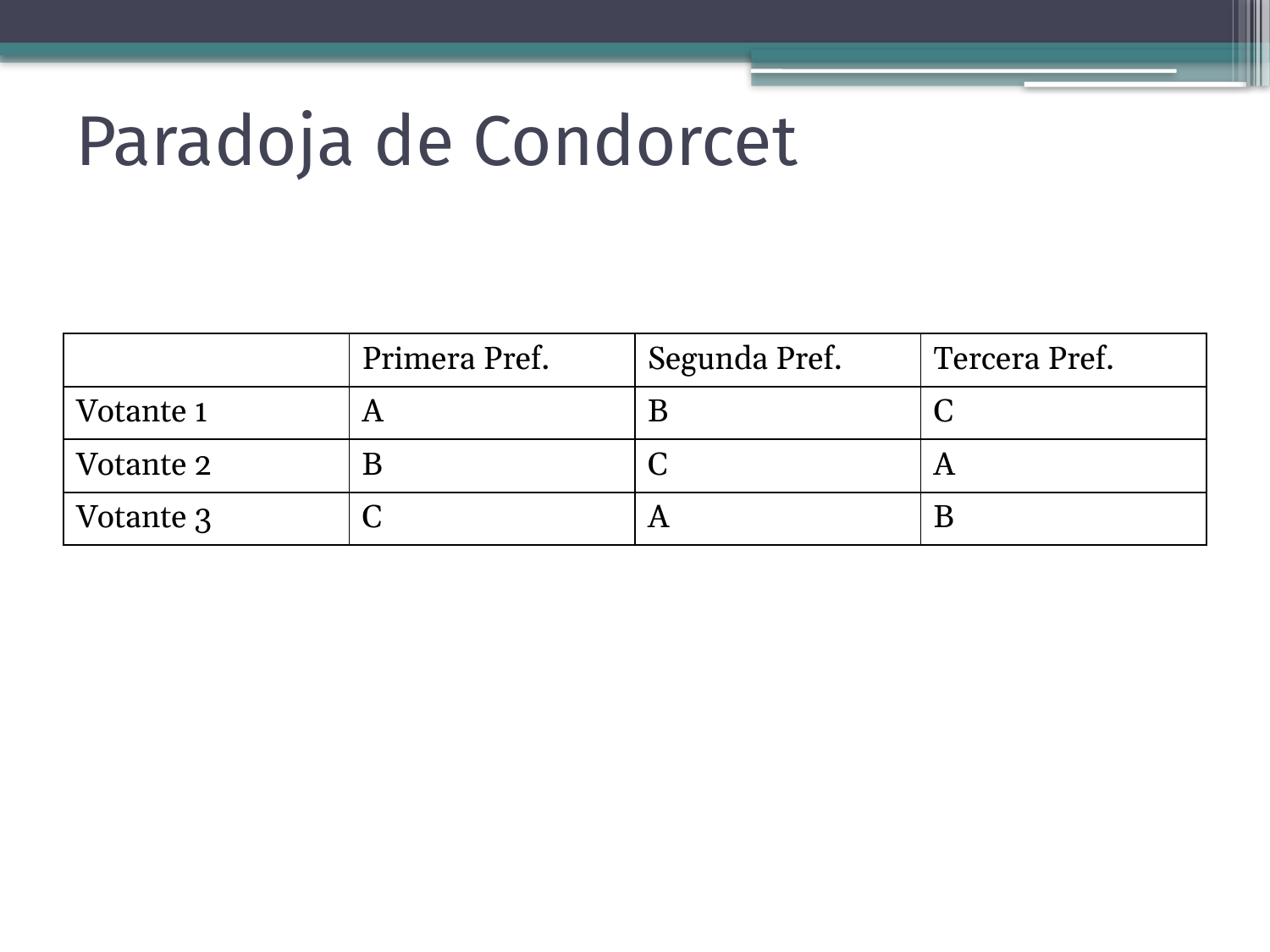

# Paradoja de Condorcet
|  | Primera Pref. | Segunda Pref. | Tercera Pref. |
| --- | --- | --- | --- |
| Votante 1 | A | B | C |
| Votante 2 | B | C | A |
| Votante 3 | C | A | B |